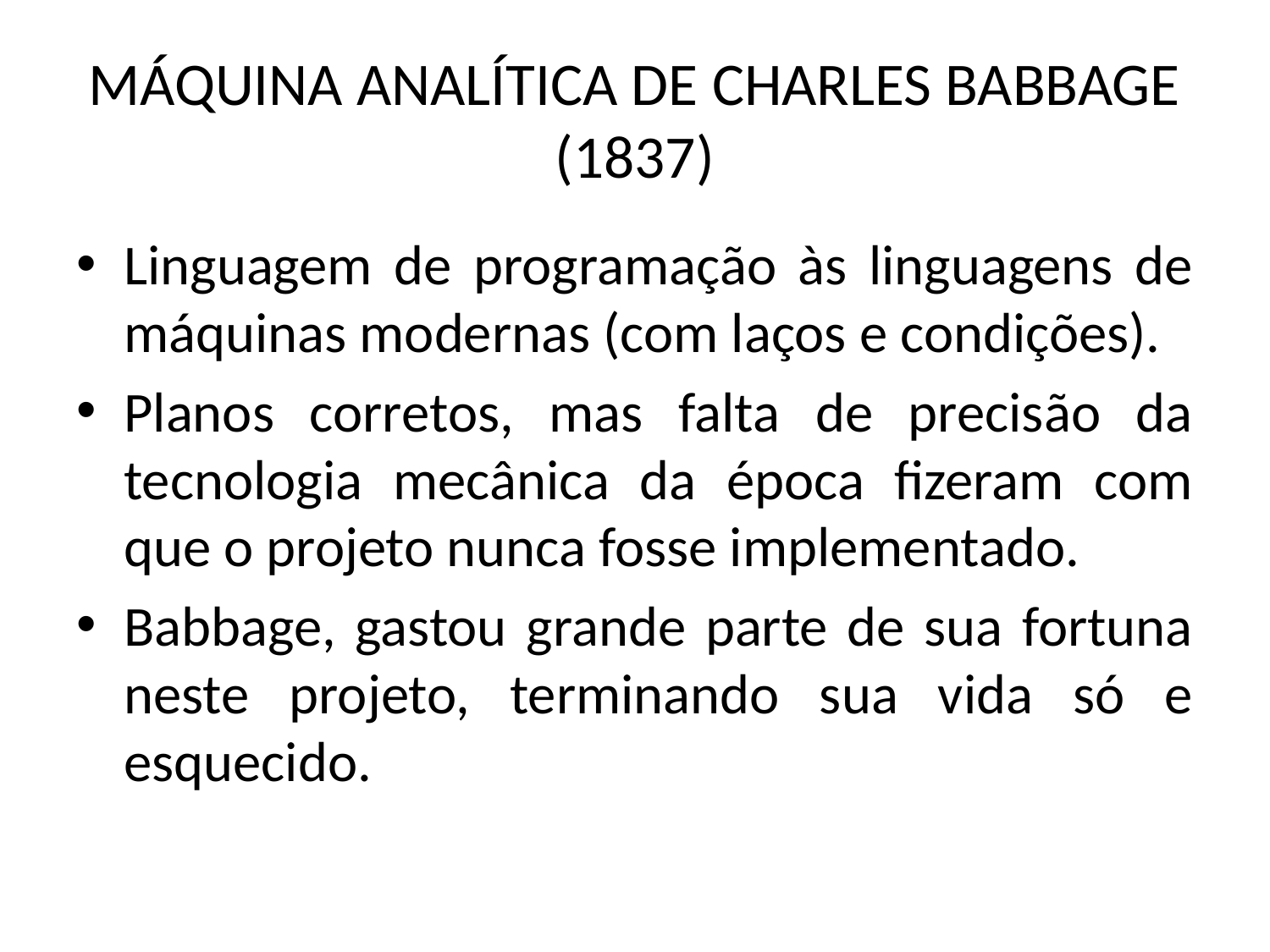

# MÁQUINA ANALÍTICA DE CHARLES BABBAGE (1837)
Linguagem de programação às linguagens de máquinas modernas (com laços e condições).
Planos corretos, mas falta de precisão da tecnologia mecânica da época fizeram com que o projeto nunca fosse implementado.
Babbage, gastou grande parte de sua fortuna neste projeto, terminando sua vida só e esquecido.